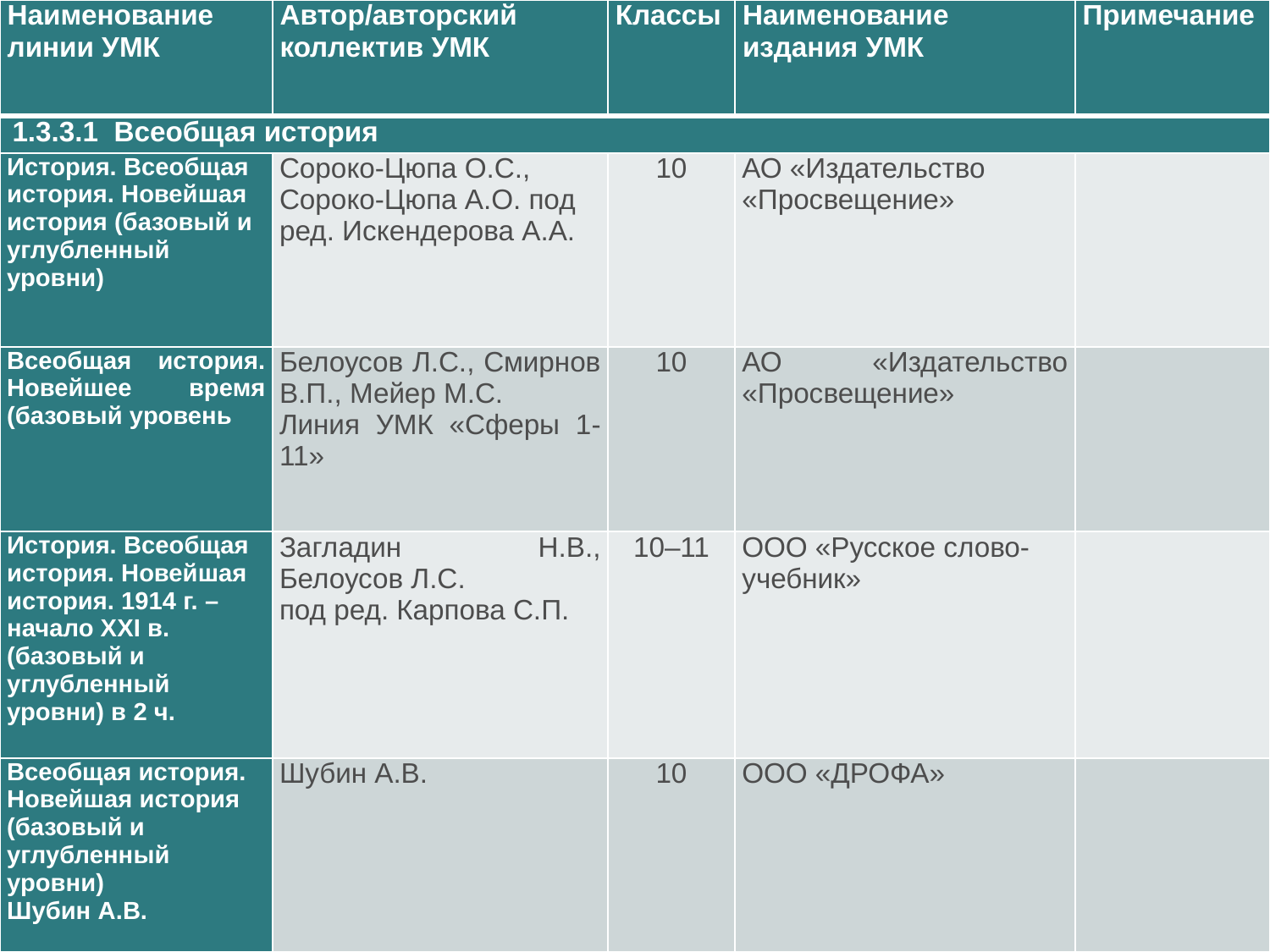

| Наименование линии УМК | Автор/авторский коллектив УМК | Классы | Наименование издания УМК | Примечание |
| --- | --- | --- | --- | --- |
| 1.3.3.1 Всеобщая история |  |  |  |  |
| История. Всеобщая история. Новейшая история (базовый и углубленный уровни) | Сороко-Цюпа О.С., Сороко-Цюпа А.О. под ред. Искендерова А.А. | 10 | АО «Издательство «Просвещение» |  |
| Всеобщая история. Новейшее время (базовый уровень | Белоусов Л.С., Смирнов В.П., Мейер М.С. Линия УМК «Сферы 1-11» | 10 | АО «Издательство «Просвещение» |  |
| История. Всеобщая история. Новейшая история. 1914 г. – начало XXI в. (базовый и углубленный уровни) в 2 ч. | Загладин Н.В., Белоусов Л.С. под ред. Карпова С.П. | 10–11 | ООО «Русское слово-учебник» |  |
| Всеобщая история. Новейшая история (базовый и углубленный уровни) Шубин А.В. | Шубин А.В. | 10 | ООО «ДРОФА» |  |
#